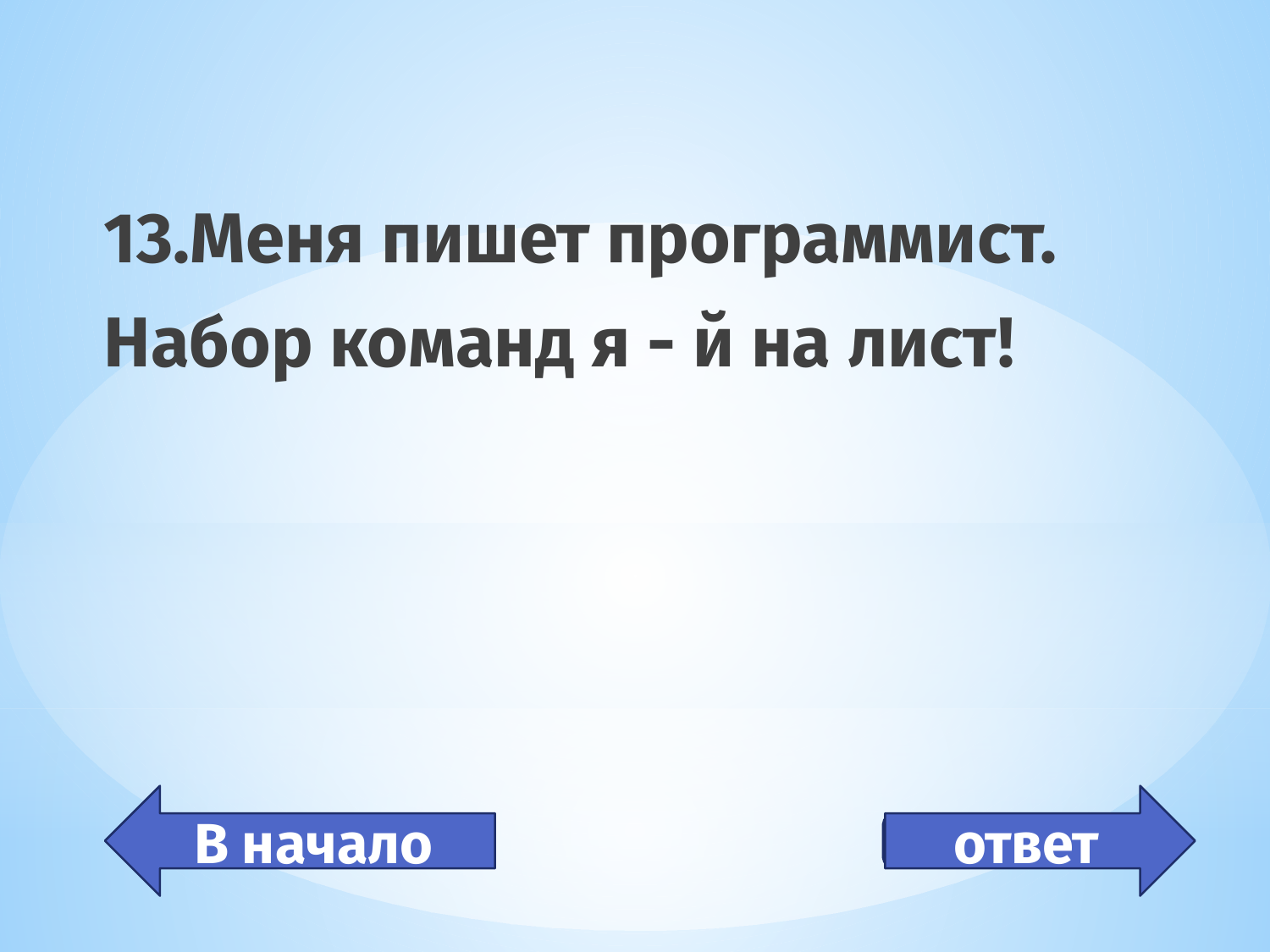

13.Меня пишет программист.
Набор команд я - й на лист!

В начало

ответ
программа